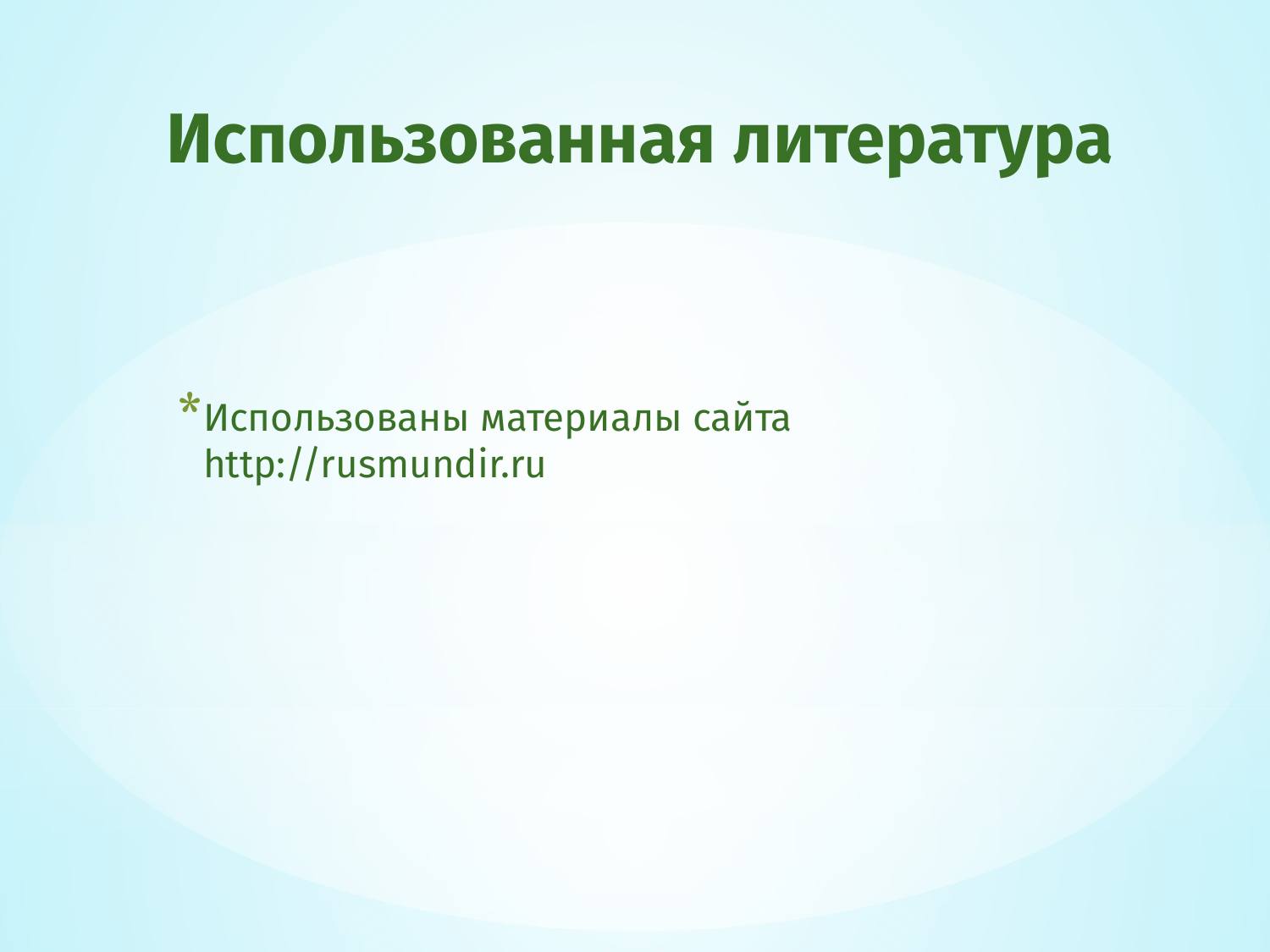

# Использованная литература
Использованы материалы сайта http://rusmundir.ru